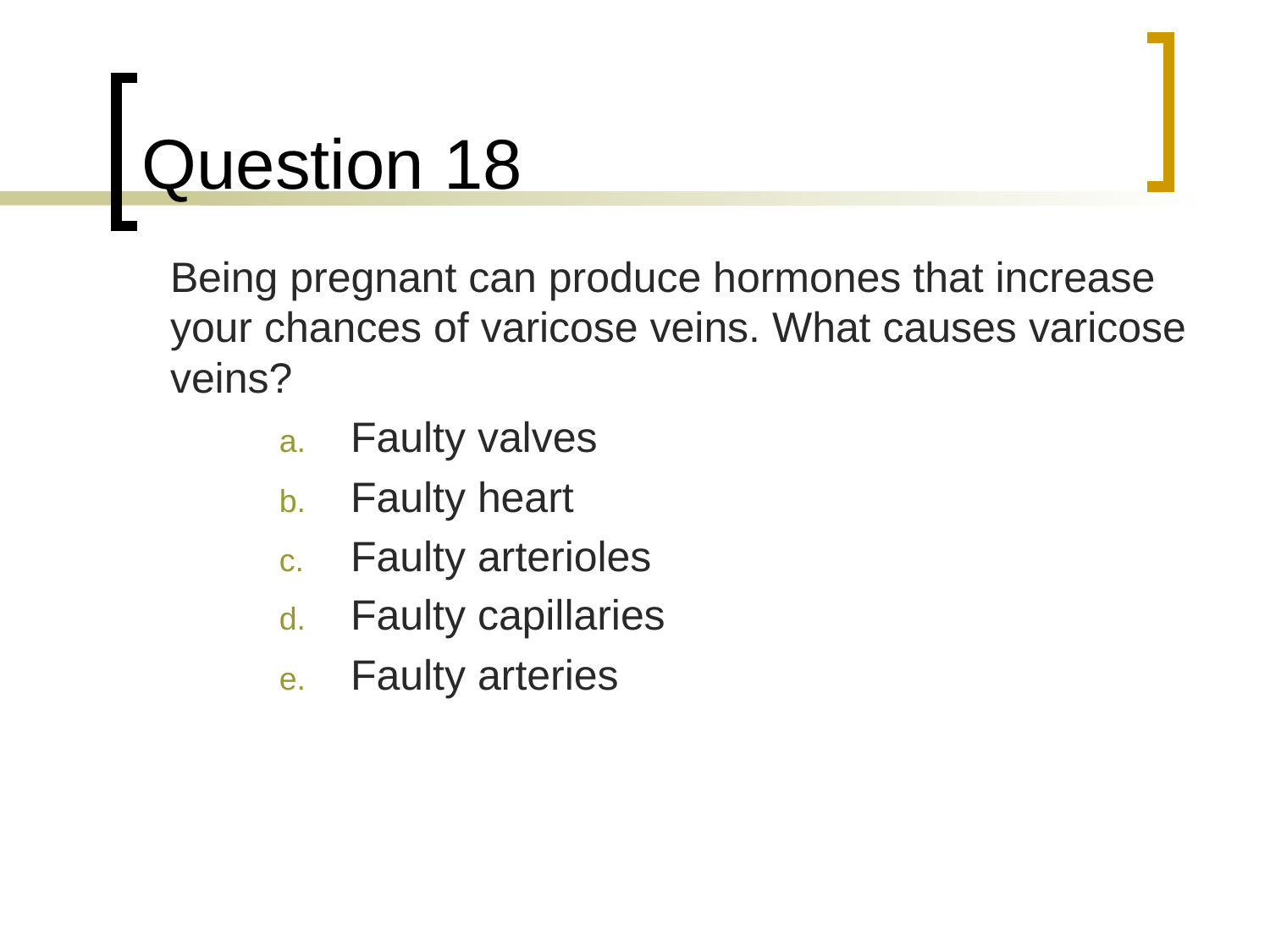

# Question 18
	Being pregnant can produce hormones that increase your chances of varicose veins. What causes varicose veins?
Faulty valves
Faulty heart
Faulty arterioles
Faulty capillaries
Faulty arteries